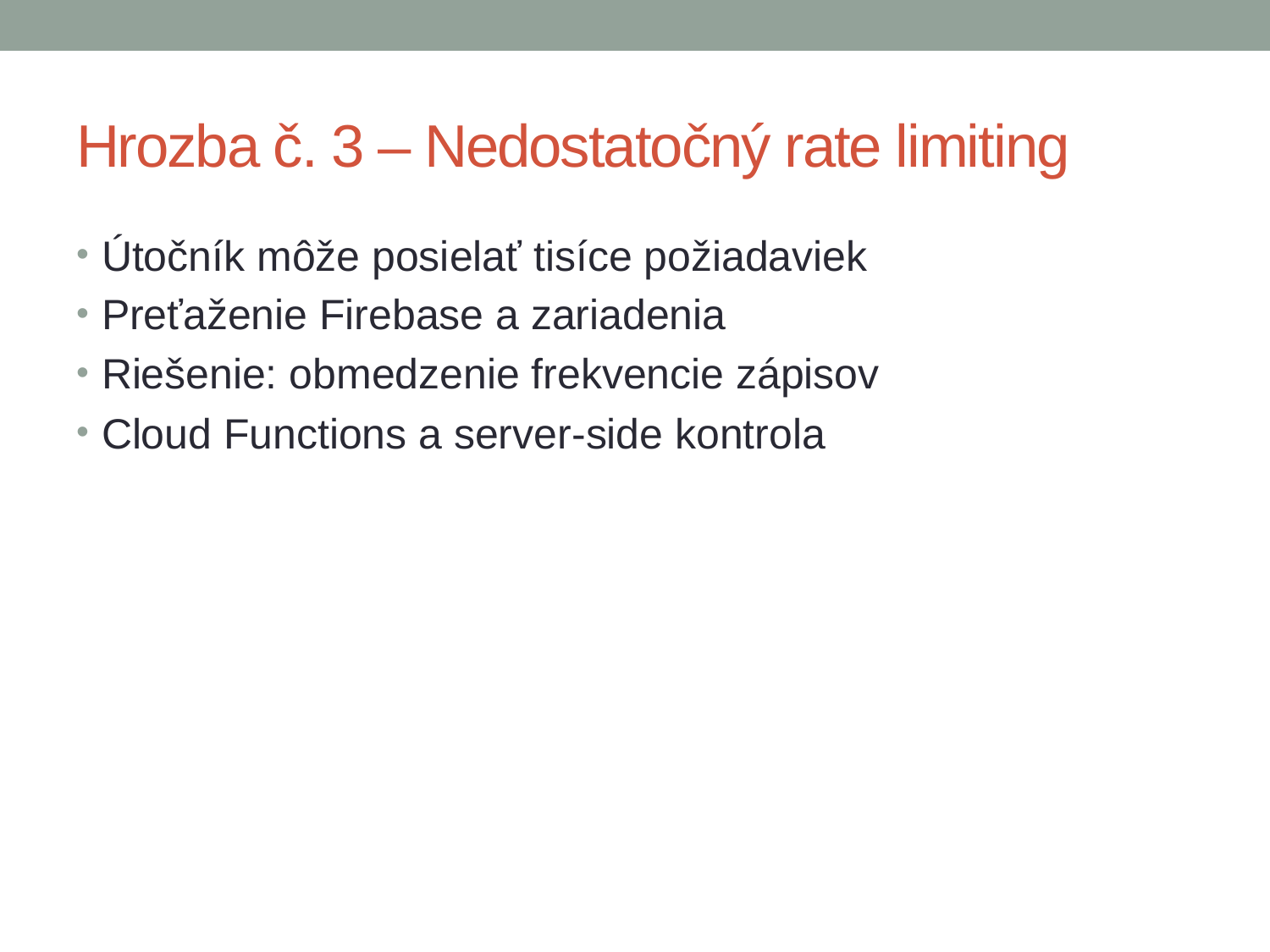

# Hrozba č. 3 – Nedostatočný rate limiting
Útočník môže posielať tisíce požiadaviek
Preťaženie Firebase a zariadenia
Riešenie: obmedzenie frekvencie zápisov
Cloud Functions a server-side kontrola